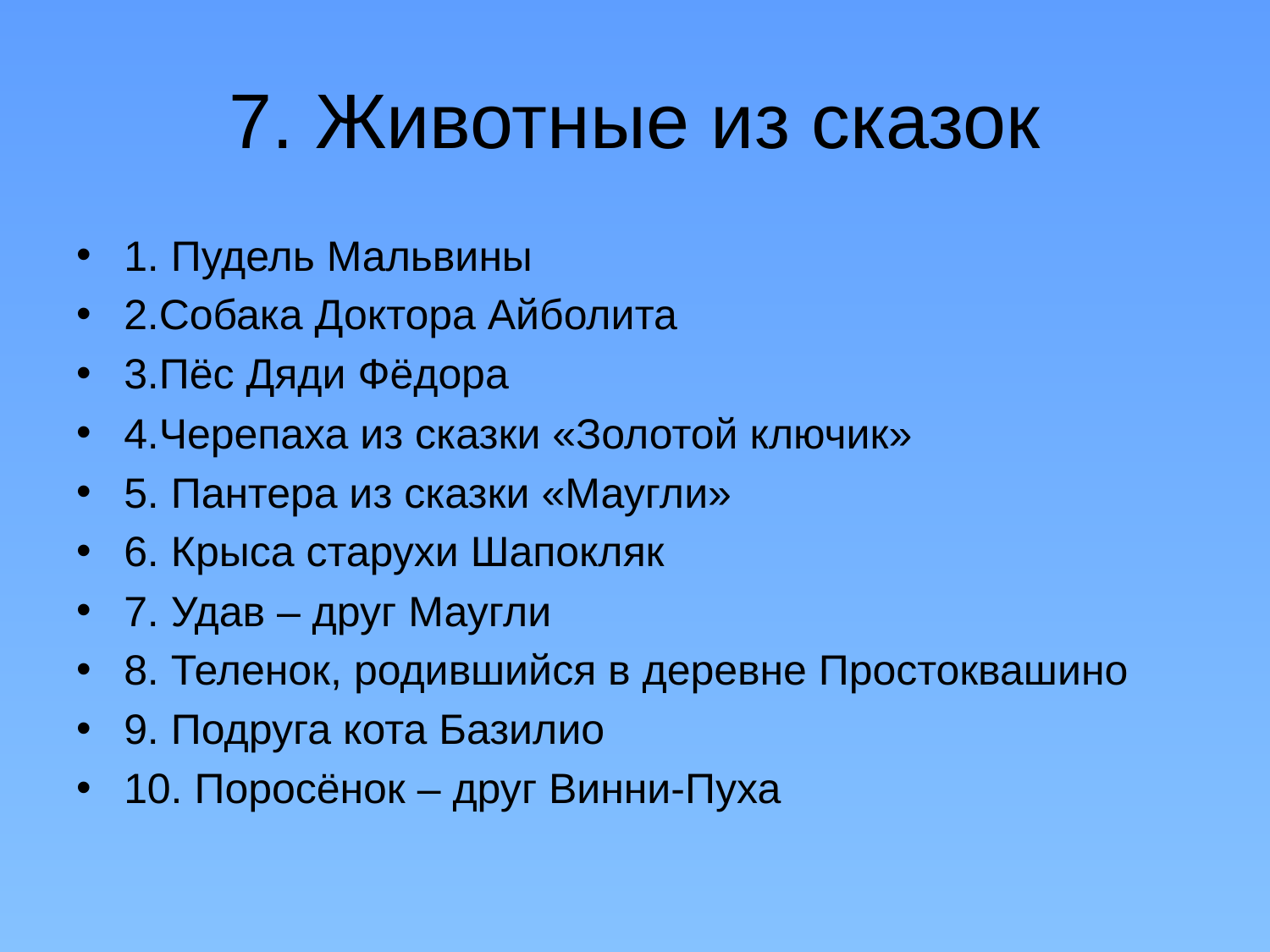

# 7. Животные из сказок
1. Пудель Мальвины
2.Собака Доктора Айболита
3.Пёс Дяди Фёдора
4.Черепаха из сказки «Золотой ключик»
5. Пантера из сказки «Маугли»
6. Крыса старухи Шапокляк
7. Удав – друг Маугли
8. Теленок, родившийся в деревне Простоквашино
9. Подруга кота Базилио
10. Поросёнок – друг Винни-Пуха